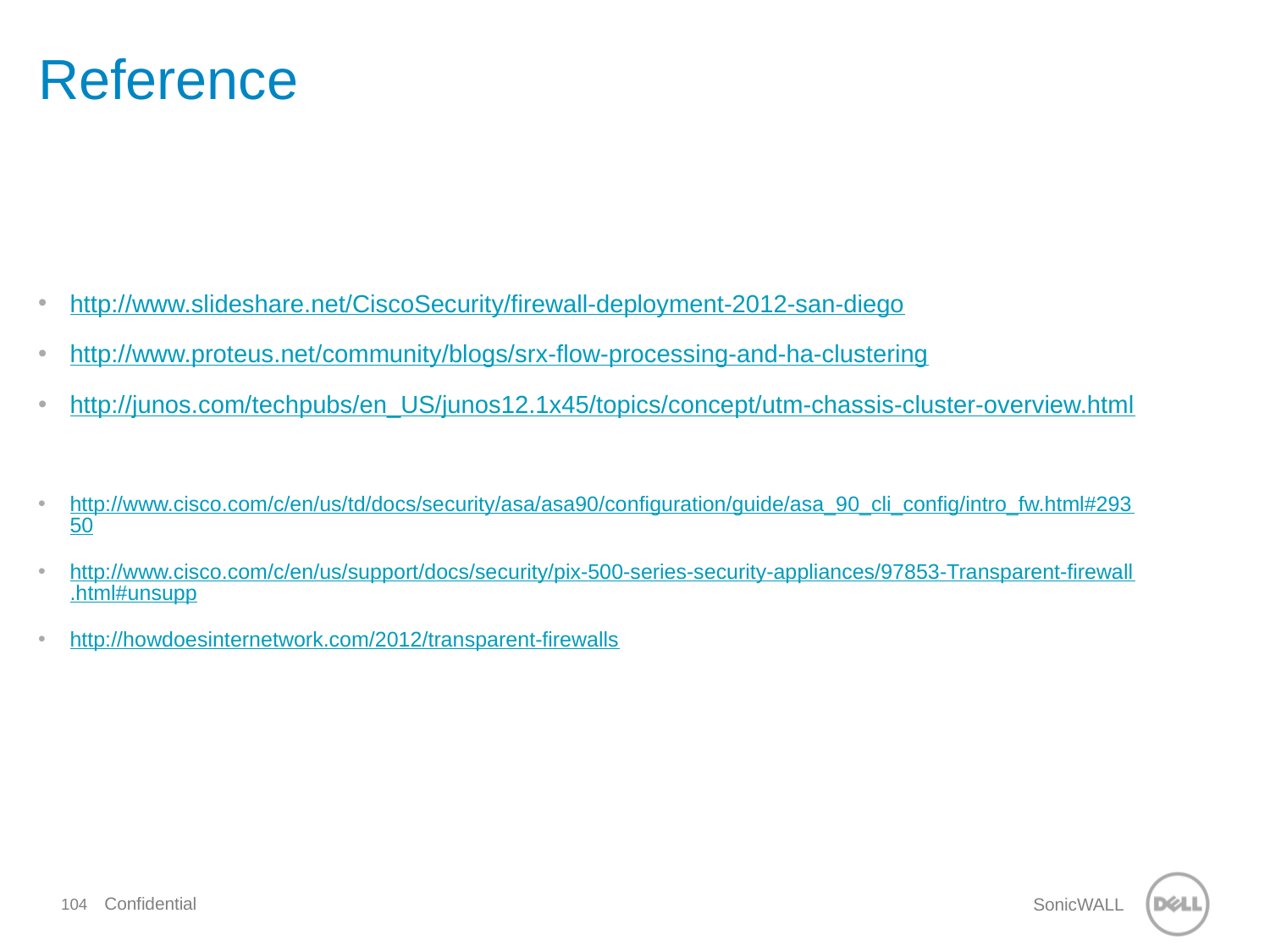

# Reference

http://www.slideshare.net/CiscoSecurity/firewall-deployment-2012-san-diego
http://www.proteus.net/community/blogs/srx-flow-processing-and-ha-clustering
http://junos.com/techpubs/en_US/junos12.1x45/topics/concept/utm-chassis-cluster-overview.html

http://www.cisco.com/c/en/us/td/docs/security/asa/asa90/configuration/guide/asa_90_cli_config/intro_fw.html#29350
http://www.cisco.com/c/en/us/support/docs/security/pix-500-series-security-appliances/97853-Transparent-firewall.html#unsupp
http://howdoesinternetwork.com/2012/transparent-firewalls